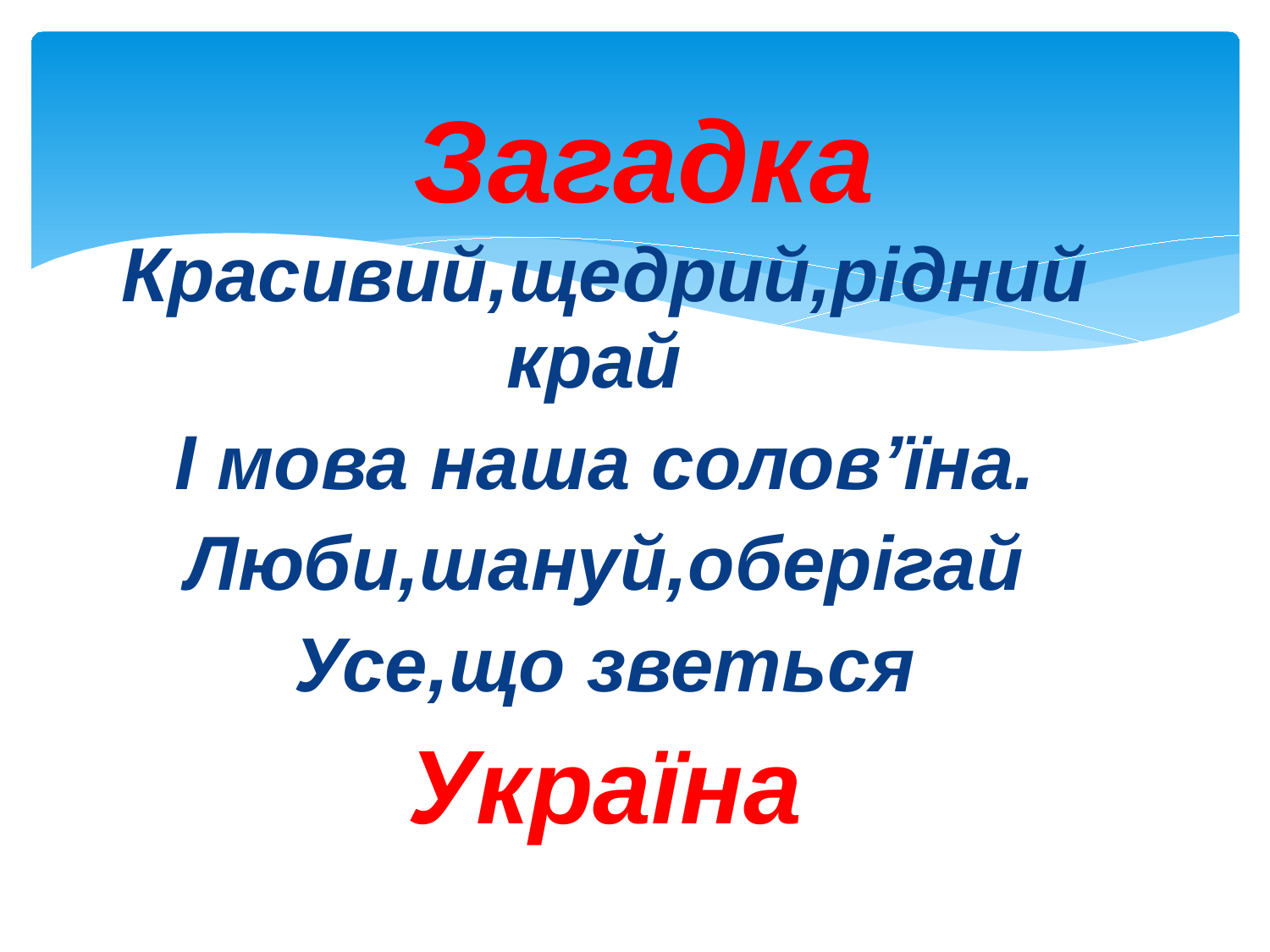

# Загадка
Красивий,щедрий,рідний край
І мова наша солов’їна.
Люби,шануй,оберігай
Усе,що зветься
Україна